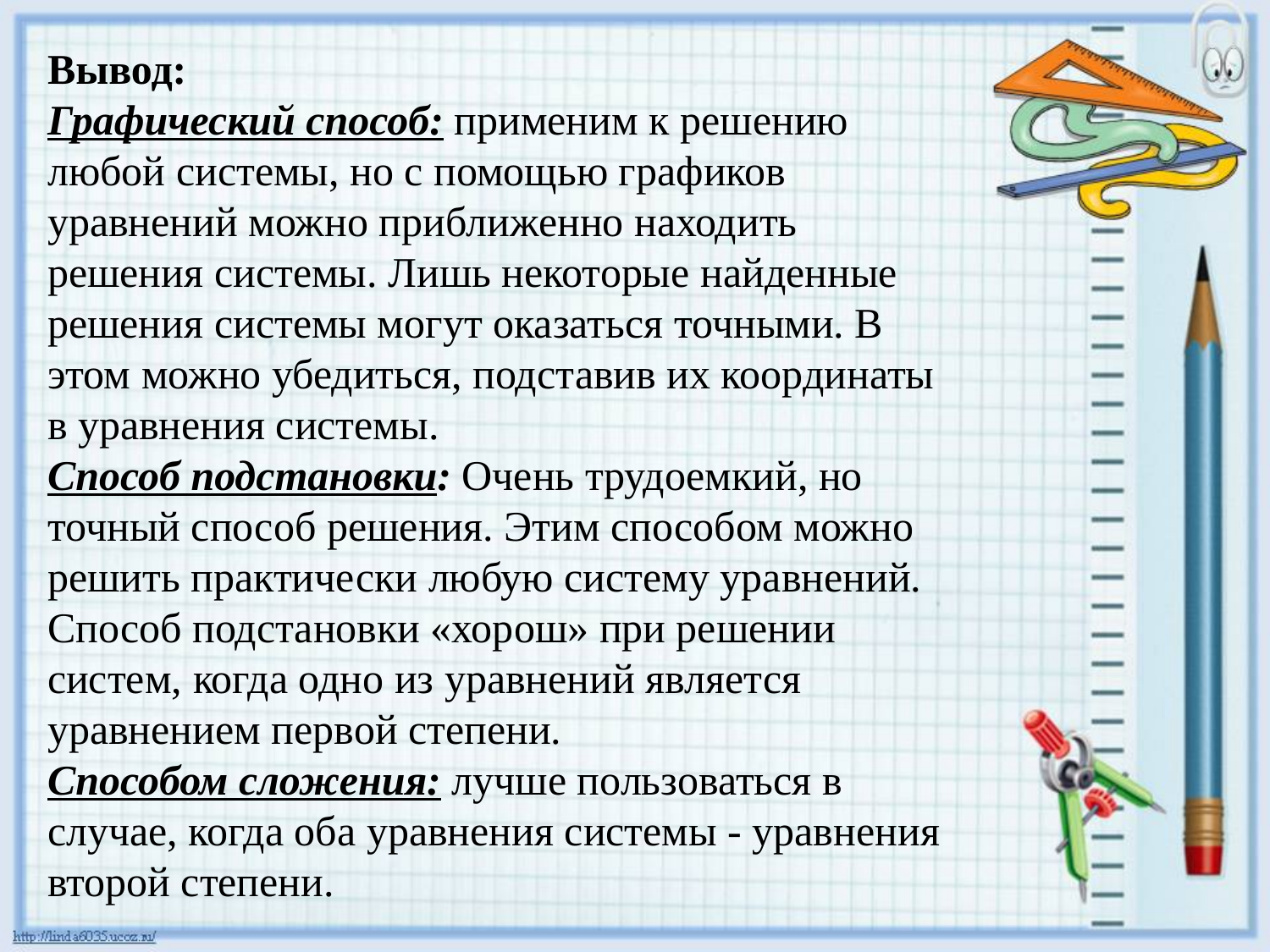

Вывод:
Графический способ: применим к решению любой системы, но с помощью графиков уравнений можно приближенно находить решения системы. Лишь некоторые найденные решения системы могут оказаться точными. В этом можно убедиться, подставив их координаты в уравнения системы.
Способ подстановки: Очень трудоемкий, но точный способ решения. Этим способом можно решить практически любую систему уравнений. Способ подстановки «хорош» при решении систем, когда одно из уравнений является уравнением первой степени.
Способом сложения: лучше пользоваться в случае, когда оба уравнения системы - уравнения второй степени.